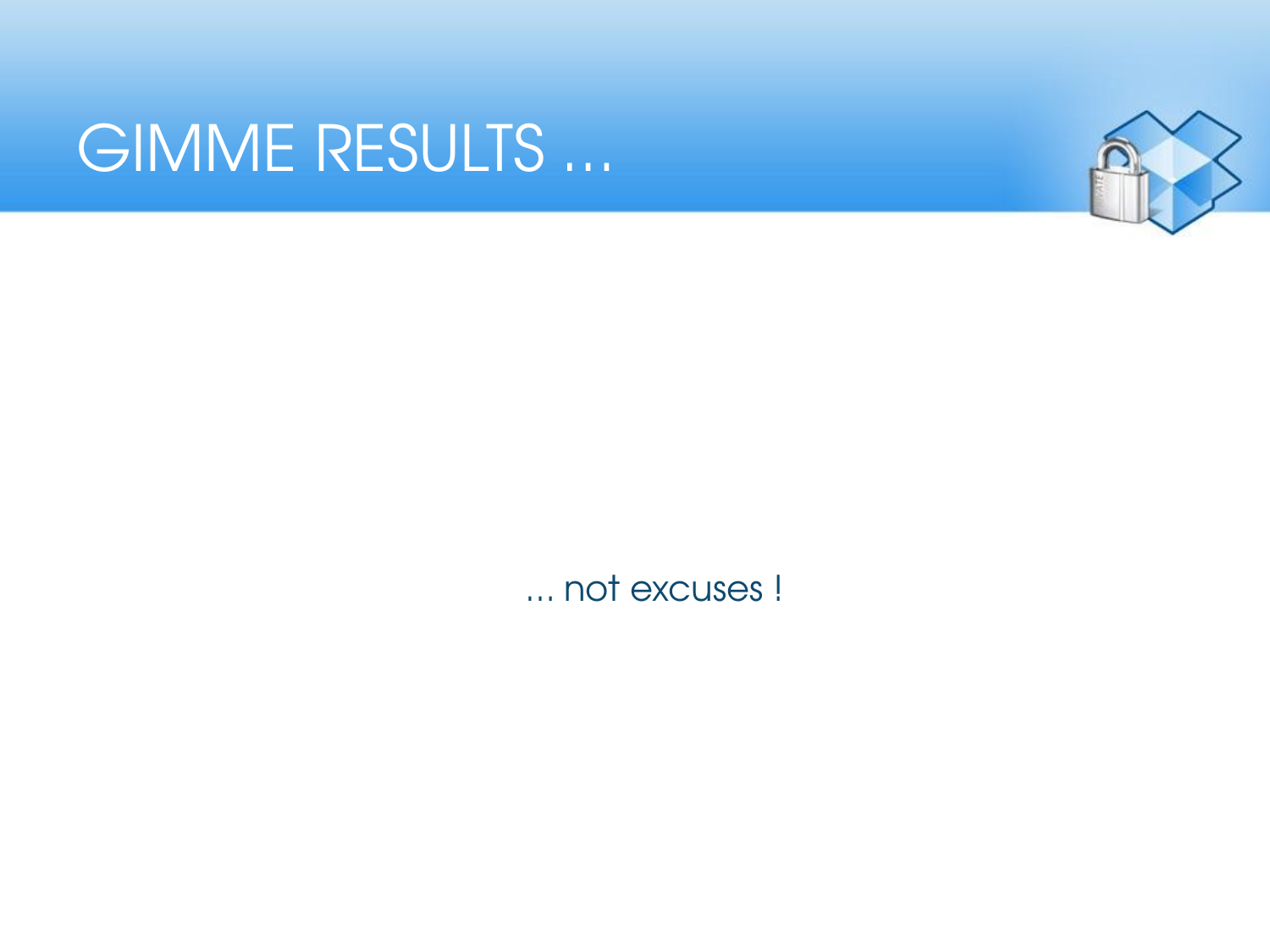

# Gimme results …

… not excuses !